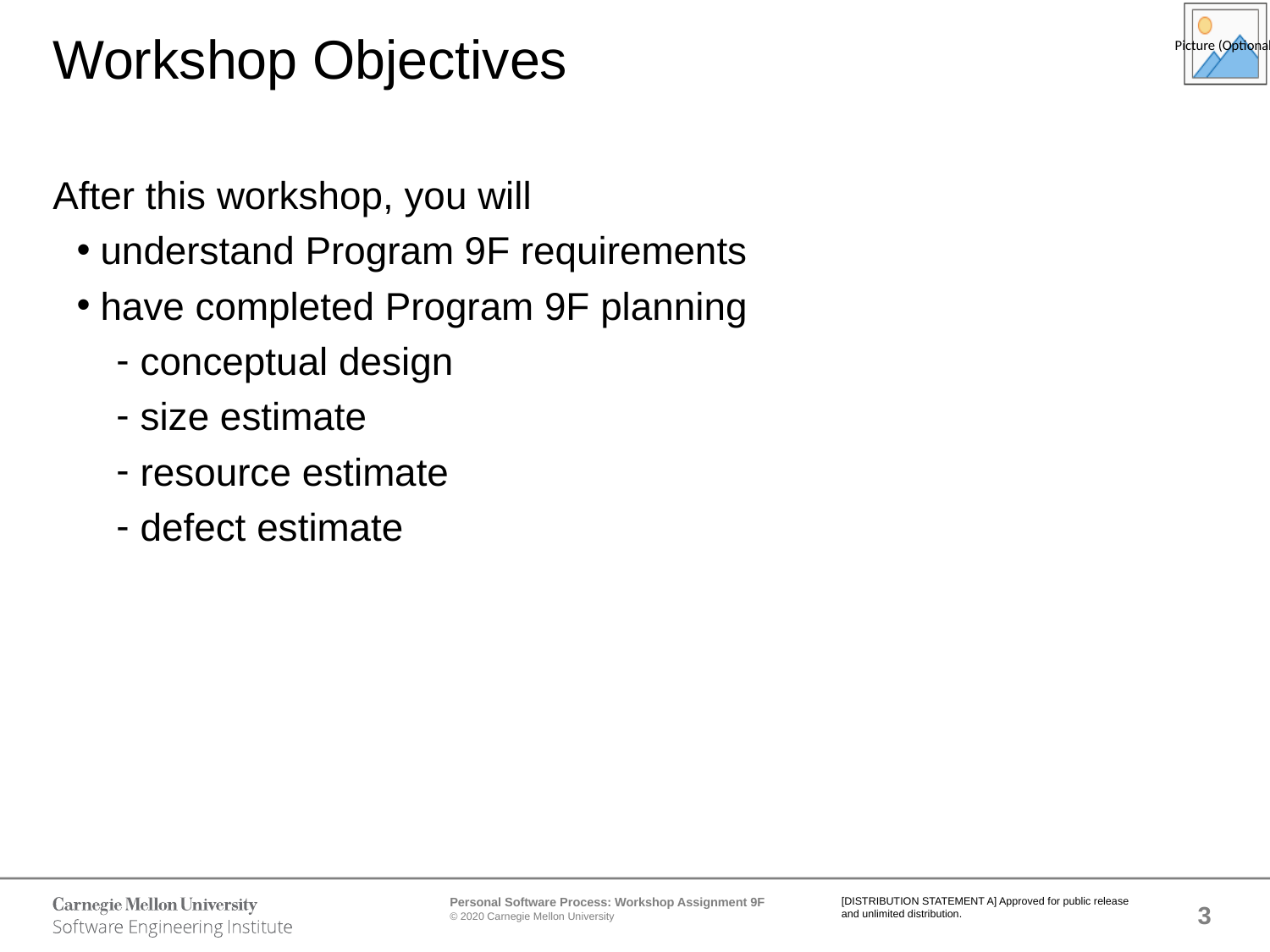

# Workshop Objectives
After this workshop, you will
understand Program 9F requirements
have completed Program 9F planning
conceptual design
size estimate
resource estimate
defect estimate